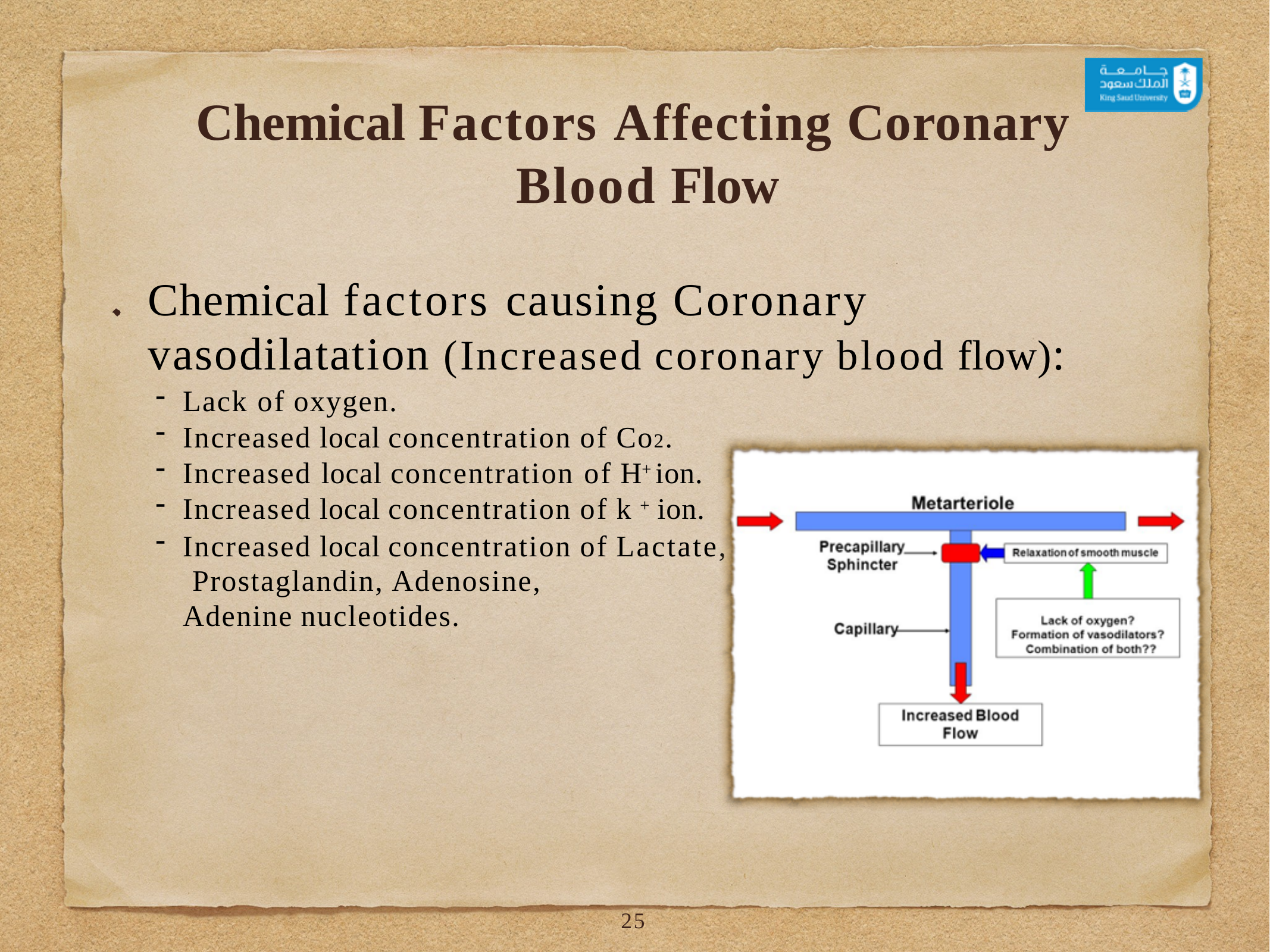

# Chemical Factors Affecting Coronary  Blood Flow
Chemical factors causing Coronary  vasodilatation (Increased coronary blood flow):
Lack of oxygen.
Increased local concentration of Co2.
Increased local concentration of H+ ion.
Increased local concentration of k + ion.
Increased local concentration of Lactate,  Prostaglandin, Adenosine,
Adenine nucleotides.

25